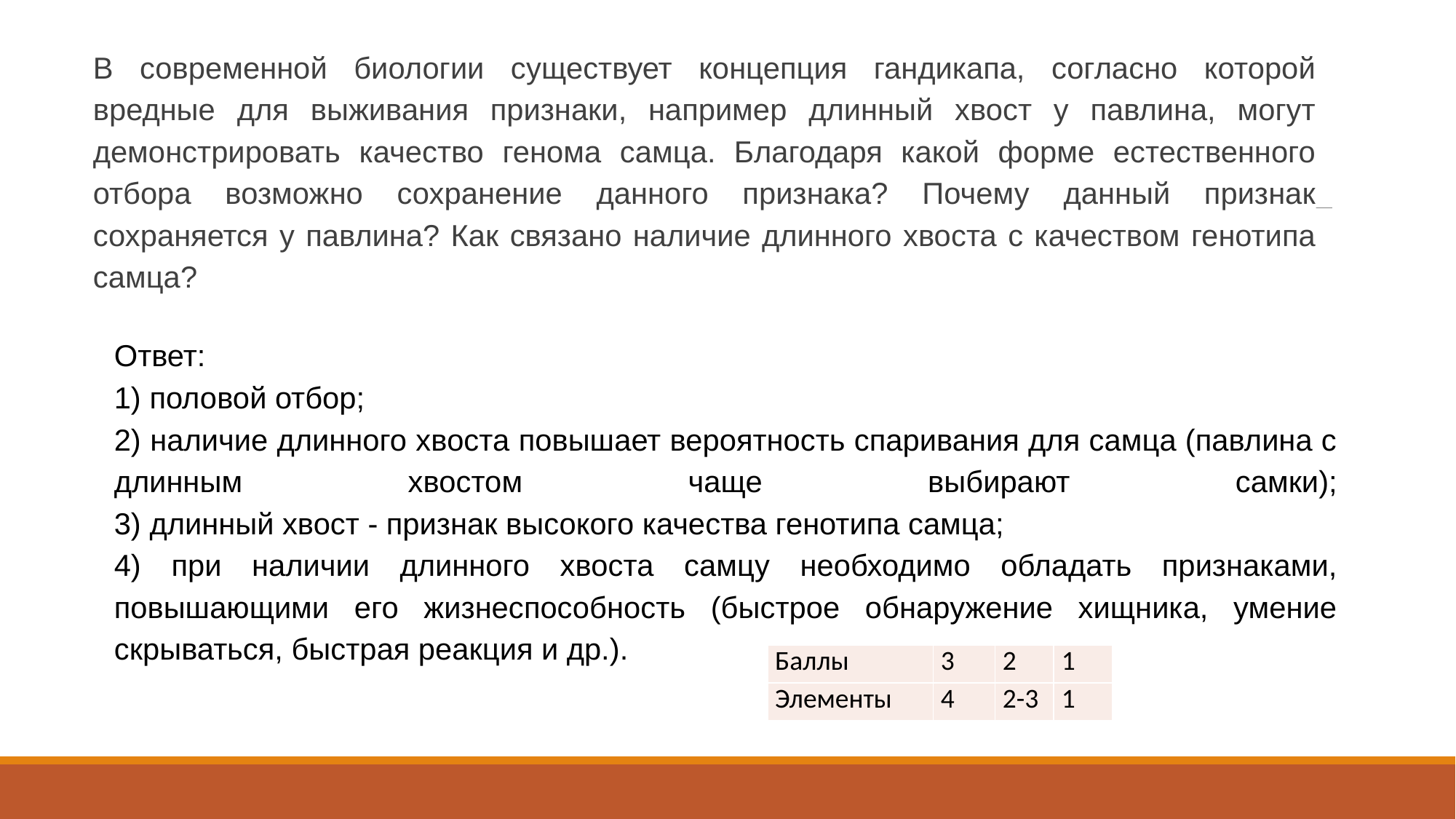

В современной биологии существует концепция гандикапа, согласно которой вредные для выживания признаки, например длинный хвост у павлина, могут демонстрировать качество генома самца. Благодаря какой форме естественного отбора возможно сохранение данного признака? Почему данный признак сохраняется у павлина? Как связано наличие длинного хвоста с качеством генотипа самца?

Ответ:
1) половой отбор;
2) наличие длинного хвоста повышает вероятность спаривания для самца (павлина с длинным хвостом чаще выбирают самки);
3) длинный хвост - признак высокого качества генотипа самца;
4) при наличии длинного хвоста самцу необходимо обладать признаками, повышающими его жизнеспособность (быстрое обнаружение хищника, умение скрываться, быстрая реакция и др.).
| Баллы | 3 | 2 | 1 |
| --- | --- | --- | --- |
| Элементы | 4 | 2-3 | 1 |